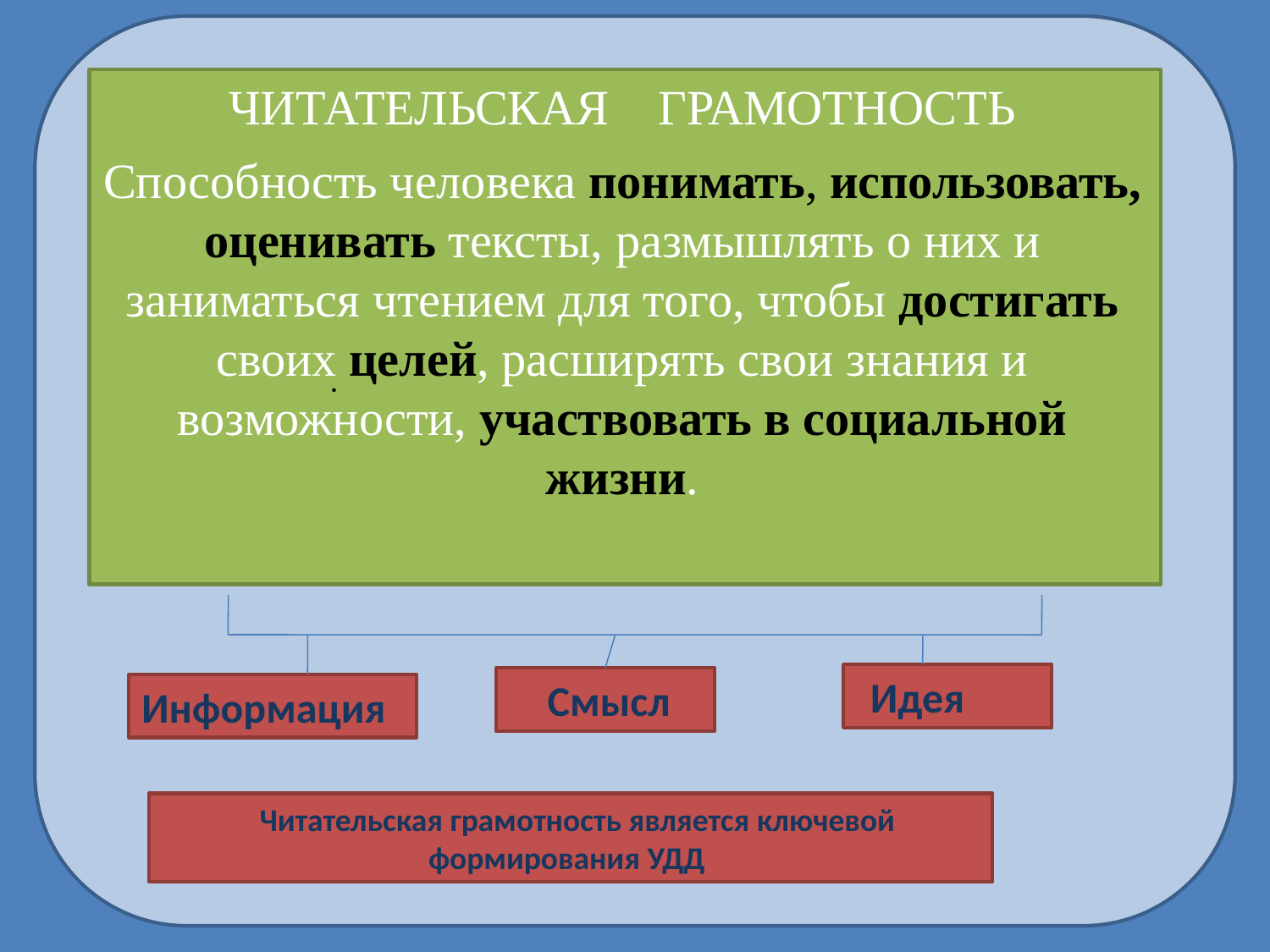

ЧИТАТЕЛЬСКАЯ    ГРАМОТНОСТЬ
Способность человека понимать, использовать, оценивать тексты, размышлять о них и заниматься чтением для того, чтобы достигать своих целей, расширять свои знания и возможности, участвовать в социальной жизни.

.

  Идея
 Смысл
Информация
   Читательская грамотность является ключевой  формирования УДД